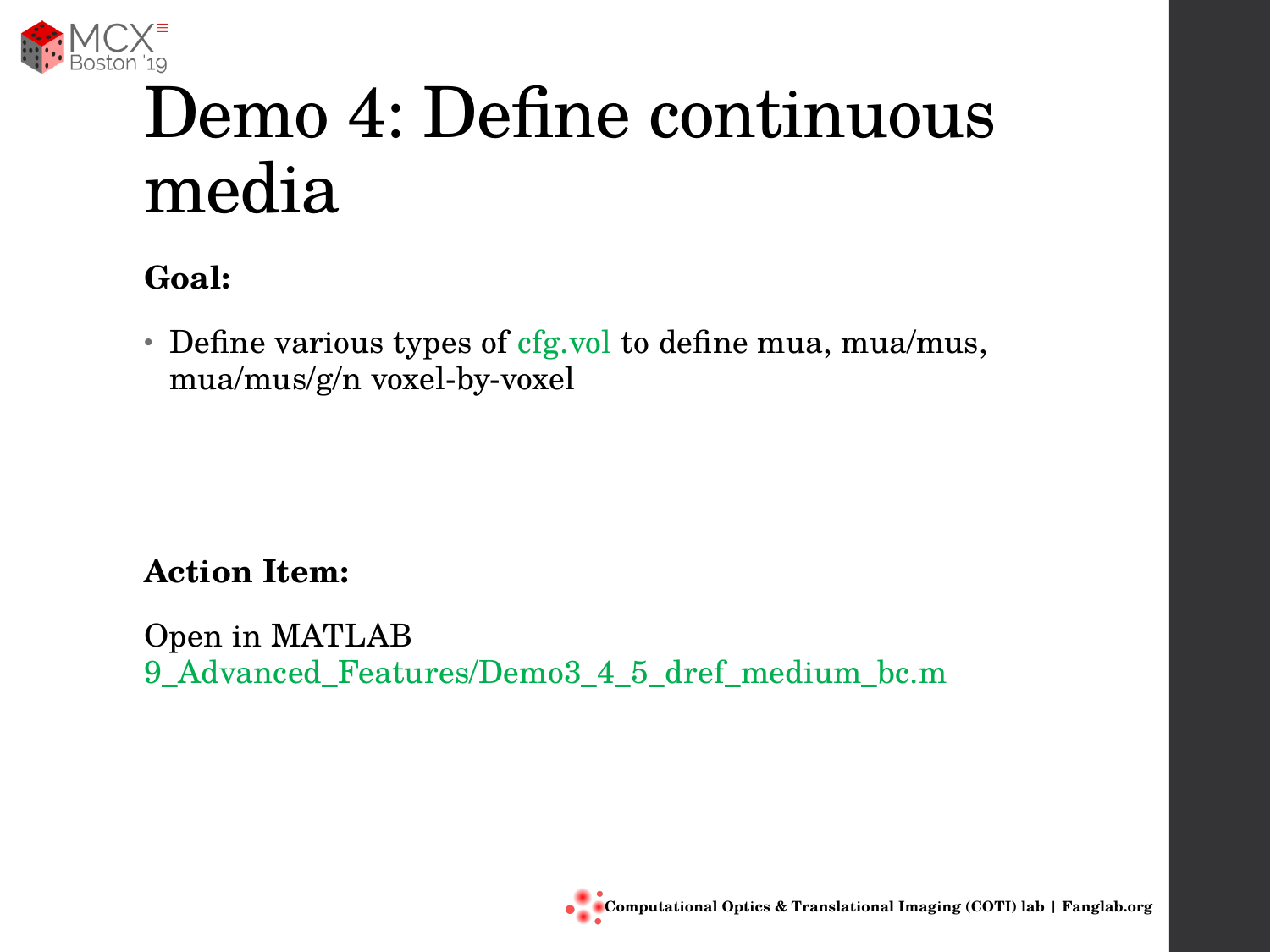

# Demo 4: Define continuous media
Goal:
Define various types of cfg.vol to define mua, mua/mus, mua/mus/g/n voxel-by-voxel

Action Item:
Open in MATLAB 9_Advanced_Features/Demo3_4_5_dref_medium_bc.m